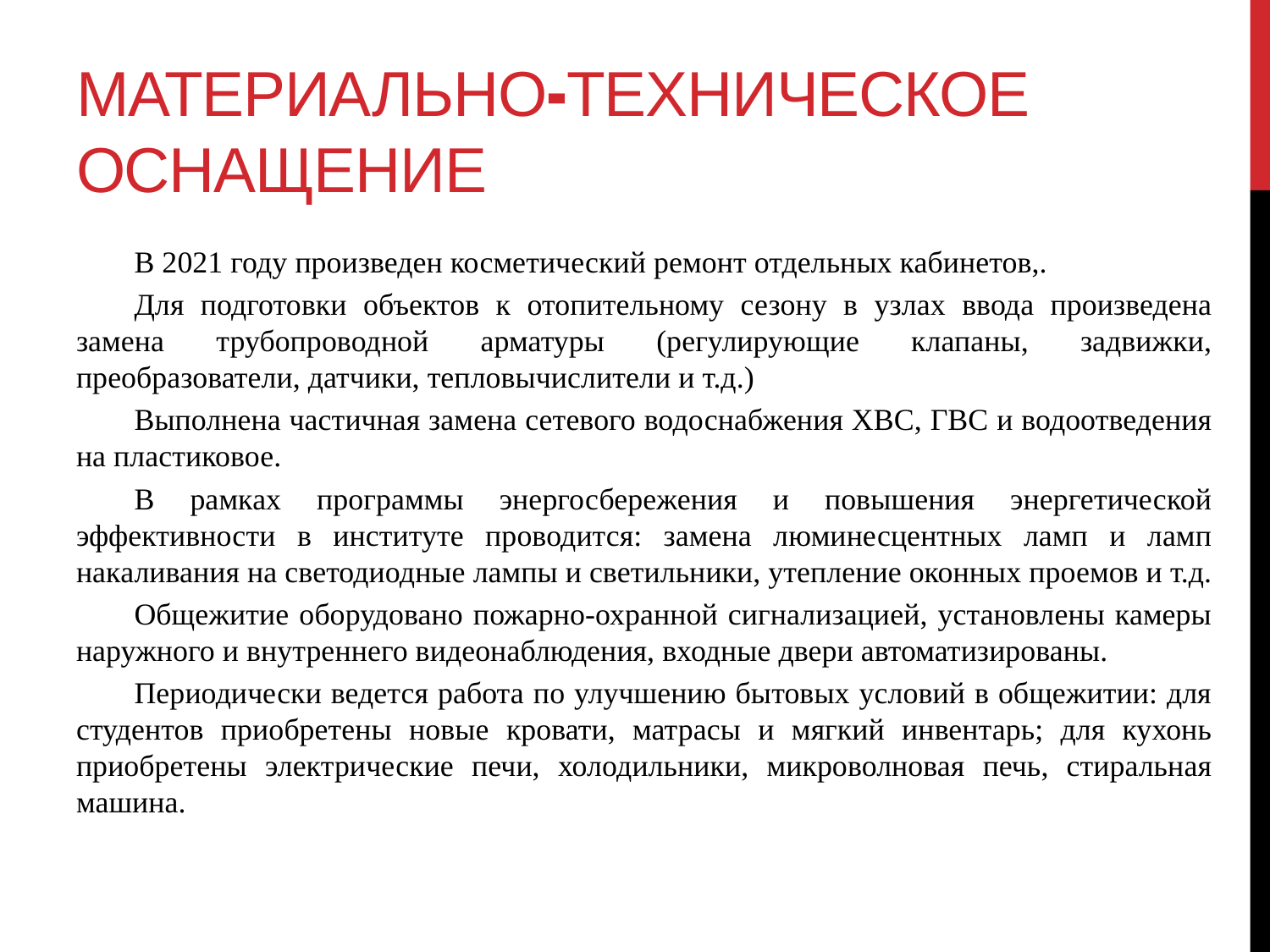

# Материально-техническое оснащение
В 2021 году произведен косметический ремонт отдельных кабинетов,.
Для подготовки объектов к отопительному сезону в узлах ввода произведена замена трубопроводной арматуры (регулирующие клапаны, задвижки, преобразователи, датчики, тепловычислители и т.д.)
Выполнена частичная замена сетевого водоснабжения ХВС, ГВС и водоотведения на пластиковое.
В рамках программы энергосбережения и повышения энергетической эффективности в институте проводится: замена люминесцентных ламп и ламп накаливания на светодиодные лампы и светильники, утепление оконных проемов и т.д.
Общежитие оборудовано пожарно-охранной сигнализацией, установлены камеры наружного и внутреннего видеонаблюдения, входные двери автоматизированы.
Периодически ведется работа по улучшению бытовых условий в общежитии: для студентов приобретены новые кровати, матрасы и мягкий инвентарь; для кухонь приобретены электрические печи, холодильники, микроволновая печь, стиральная машина.